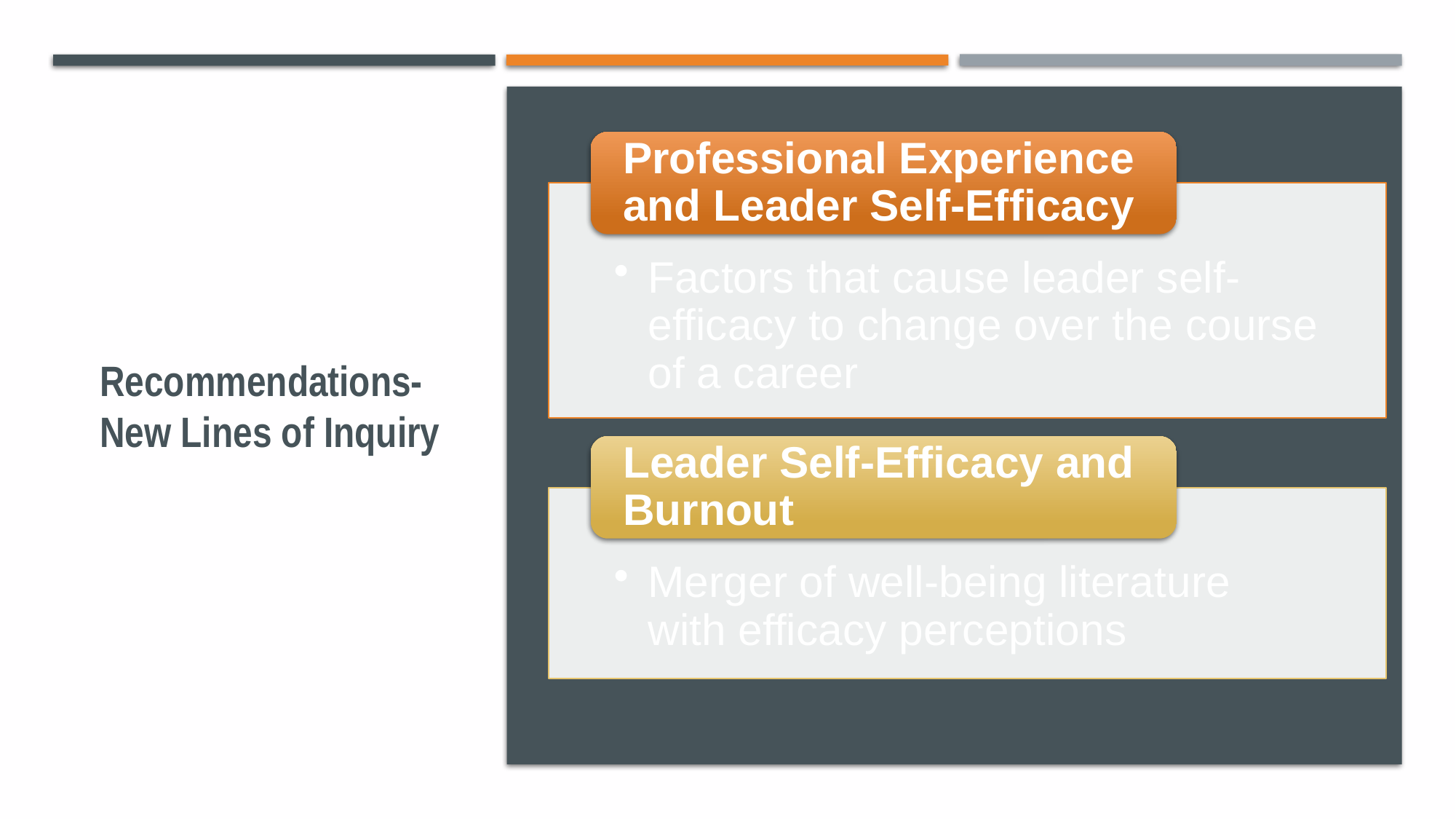

# Recommendations- New Lines of Inquiry
Factors that cause leader self-efficacy to change over the course of a career
Professional Experience and Leader Self-Efficacy
Merger of well-being literature with efficacy perceptions
Leader Self-Efficacy and Burnout